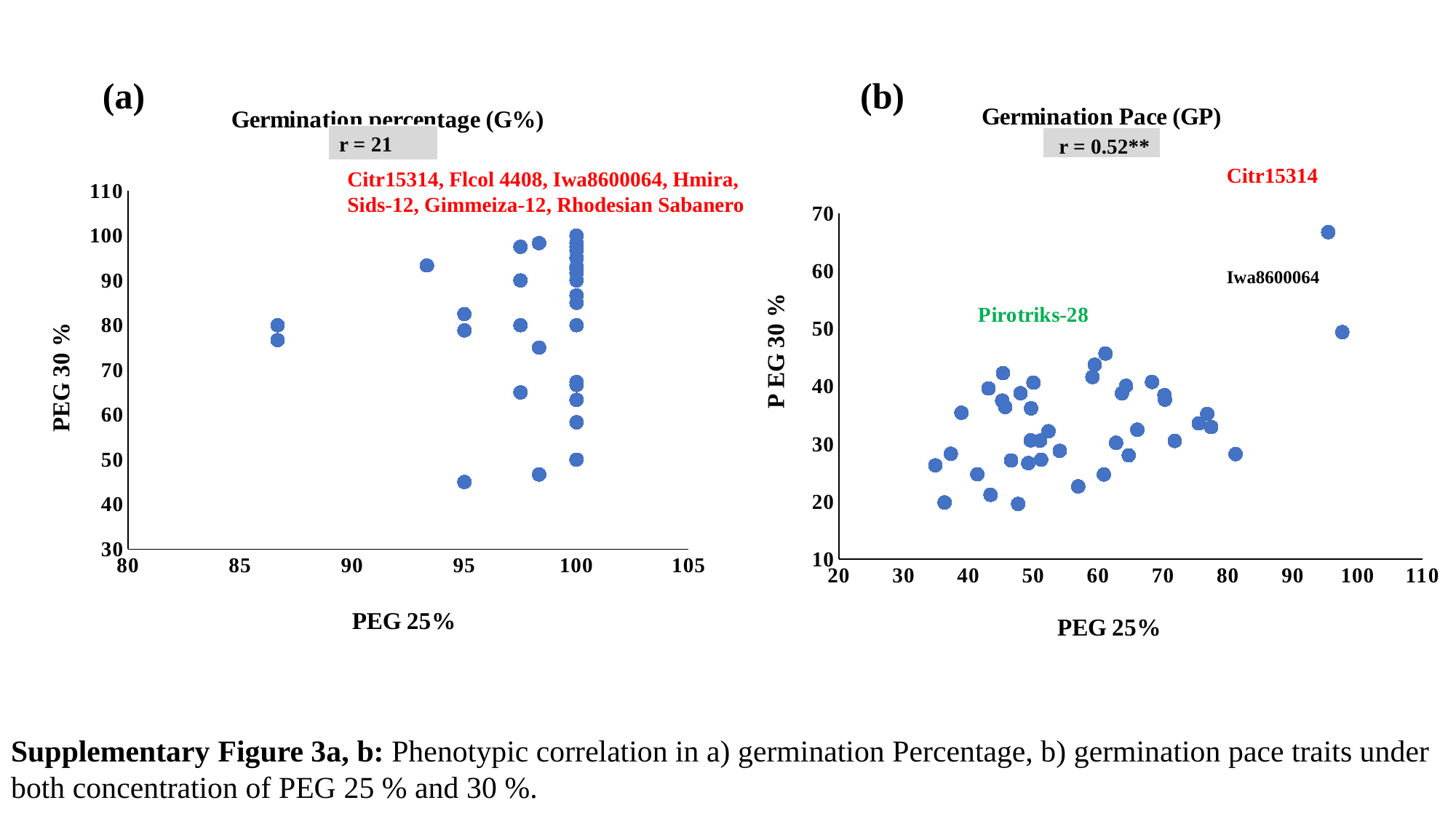

(a)
(b)

### Chart: Germination Pace (GP)

| Category |  |
|---|---|

### Chart: Germination percentage (G%)

| Category |  |
|---|---|
r = 21
 r = 0.52**
Citr15314
Citr15314, Flcol 4408, Iwa8600064, Hmira, Sids-12, Gimmeiza-12, Rhodesian Sabanero
Iwa8600064
Supplementary Figure 3a, b: Phenotypic correlation in a) germination Percentage, b) germination pace traits under both concentration of PEG 25 % and 30 %.